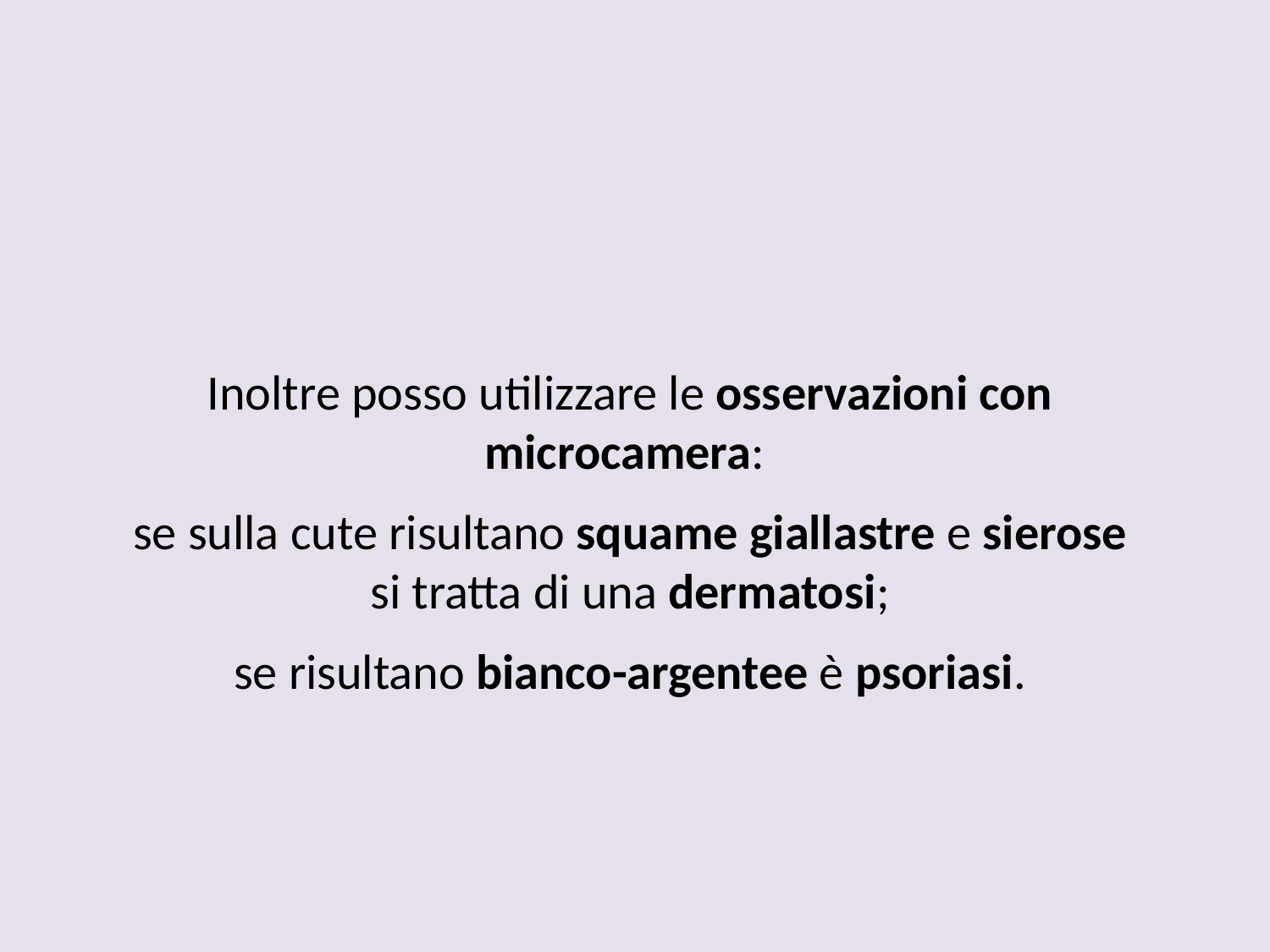

Inoltre posso utilizzare le osservazioni con microcamera:
se sulla cute risultano squame giallastre e sierose si tratta di una dermatosi;
se risultano bianco-argentee è psoriasi.